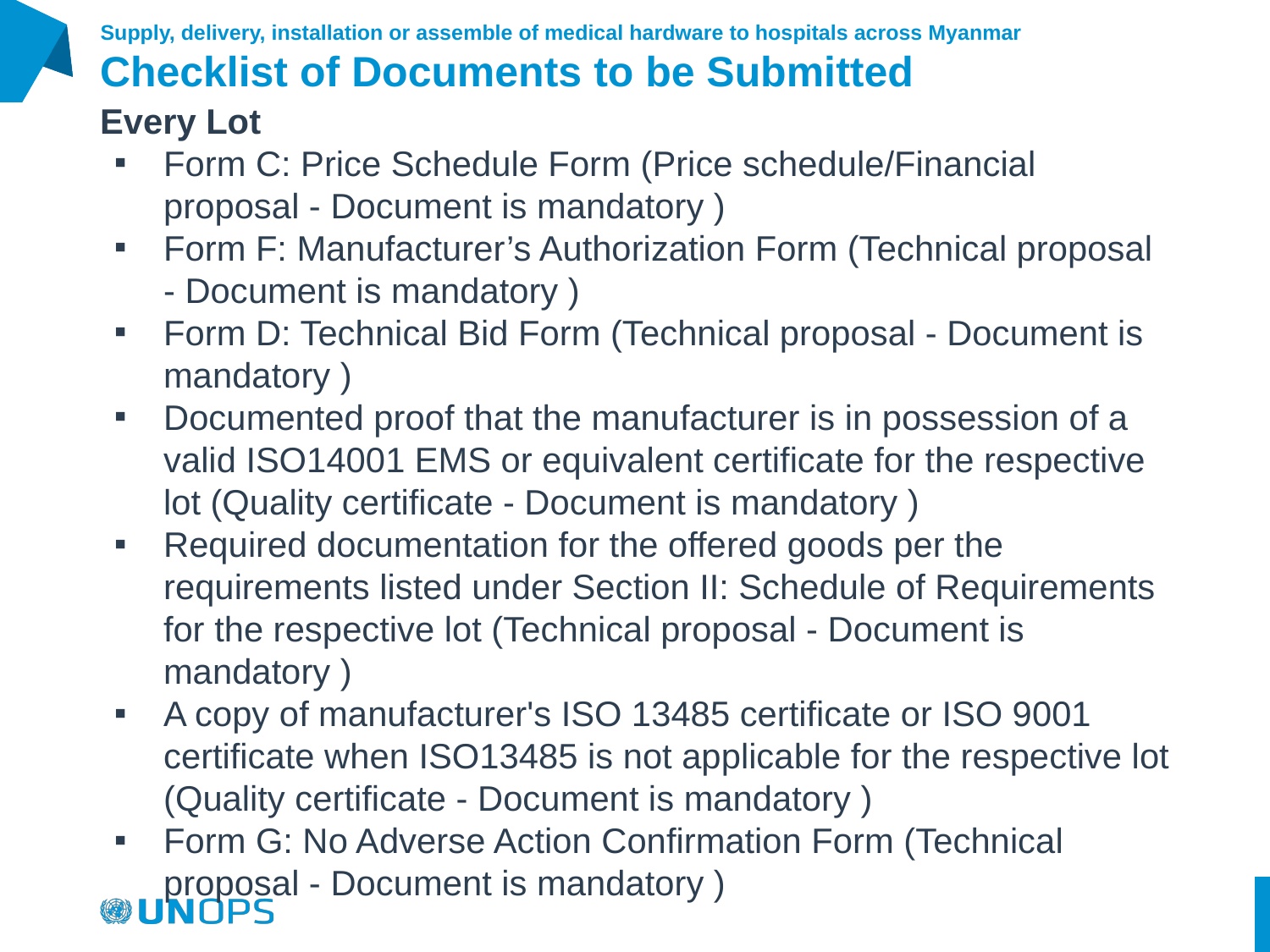

# Checklist of Documents to be Submitted
Supply, delivery, installation or assemble of medical hardware to hospitals across Myanmar
Every Lot
Form C: Price Schedule Form (Price schedule/Financial proposal - Document is mandatory )
Form F: Manufacturer’s Authorization Form (Technical proposal - Document is mandatory )
Form D: Technical Bid Form (Technical proposal - Document is mandatory )
Documented proof that the manufacturer is in possession of a valid ISO14001 EMS or equivalent certificate for the respective lot (Quality certificate - Document is mandatory )
Required documentation for the offered goods per the requirements listed under Section II: Schedule of Requirements for the respective lot (Technical proposal - Document is mandatory )
A copy of manufacturer's ISO 13485 certificate or ISO 9001 certificate when ISO13485 is not applicable for the respective lot (Quality certificate - Document is mandatory )
Form G: No Adverse Action Confirmation Form (Technical proposal - Document is mandatory )